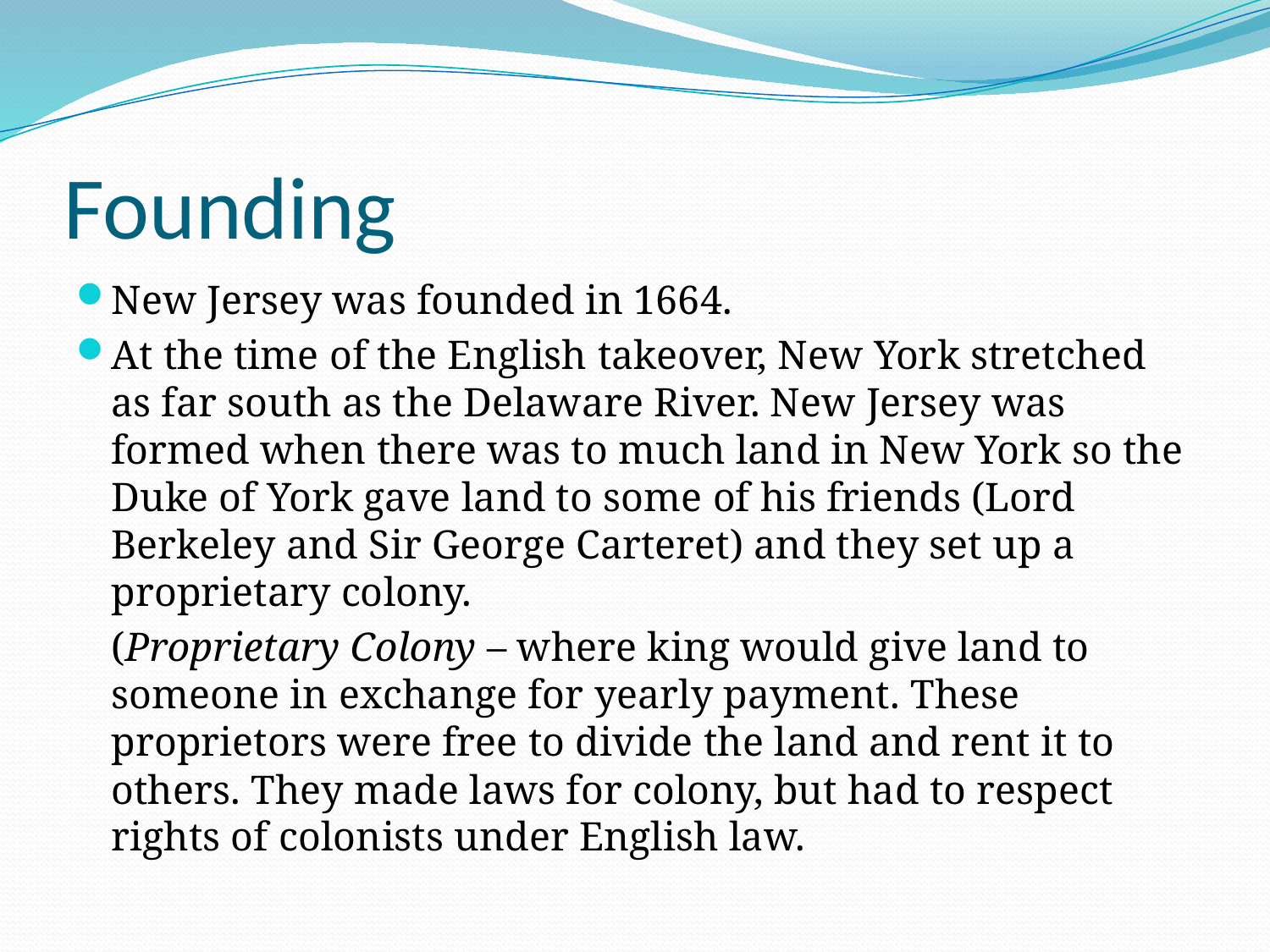

# Founding
New Jersey was founded in 1664.
At the time of the English takeover, New York stretched as far south as the Delaware River. New Jersey was formed when there was to much land in New York so the Duke of York gave land to some of his friends (Lord Berkeley and Sir George Carteret) and they set up a proprietary colony.
	(Proprietary Colony – where king would give land to someone in exchange for yearly payment. These proprietors were free to divide the land and rent it to others. They made laws for colony, but had to respect rights of colonists under English law.